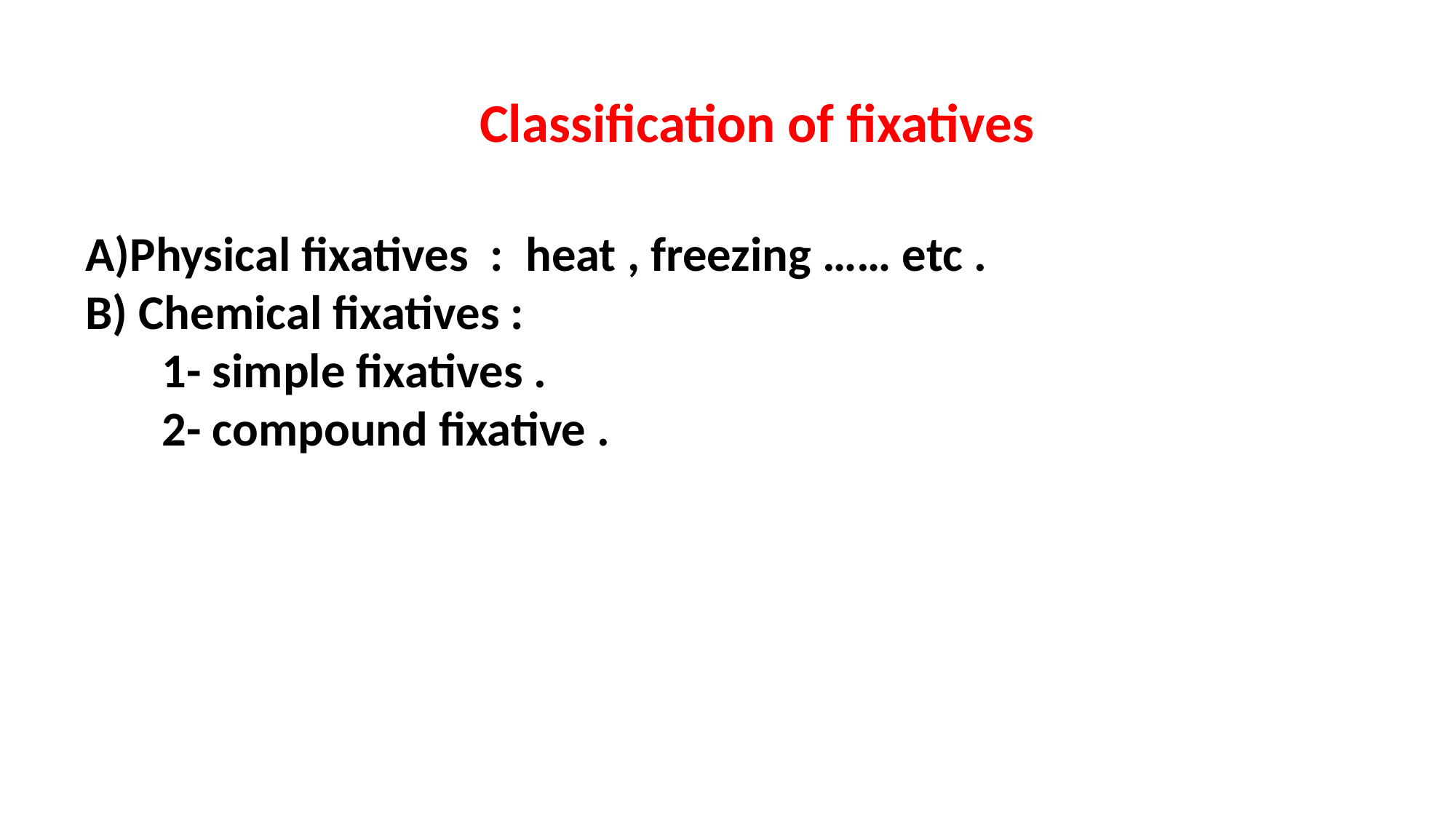

Classification of fixatives
A)Physical fixatives  :  heat , freezing …… etc .
B) Chemical fixatives :
       1- simple fixatives .
       2- compound fixative .